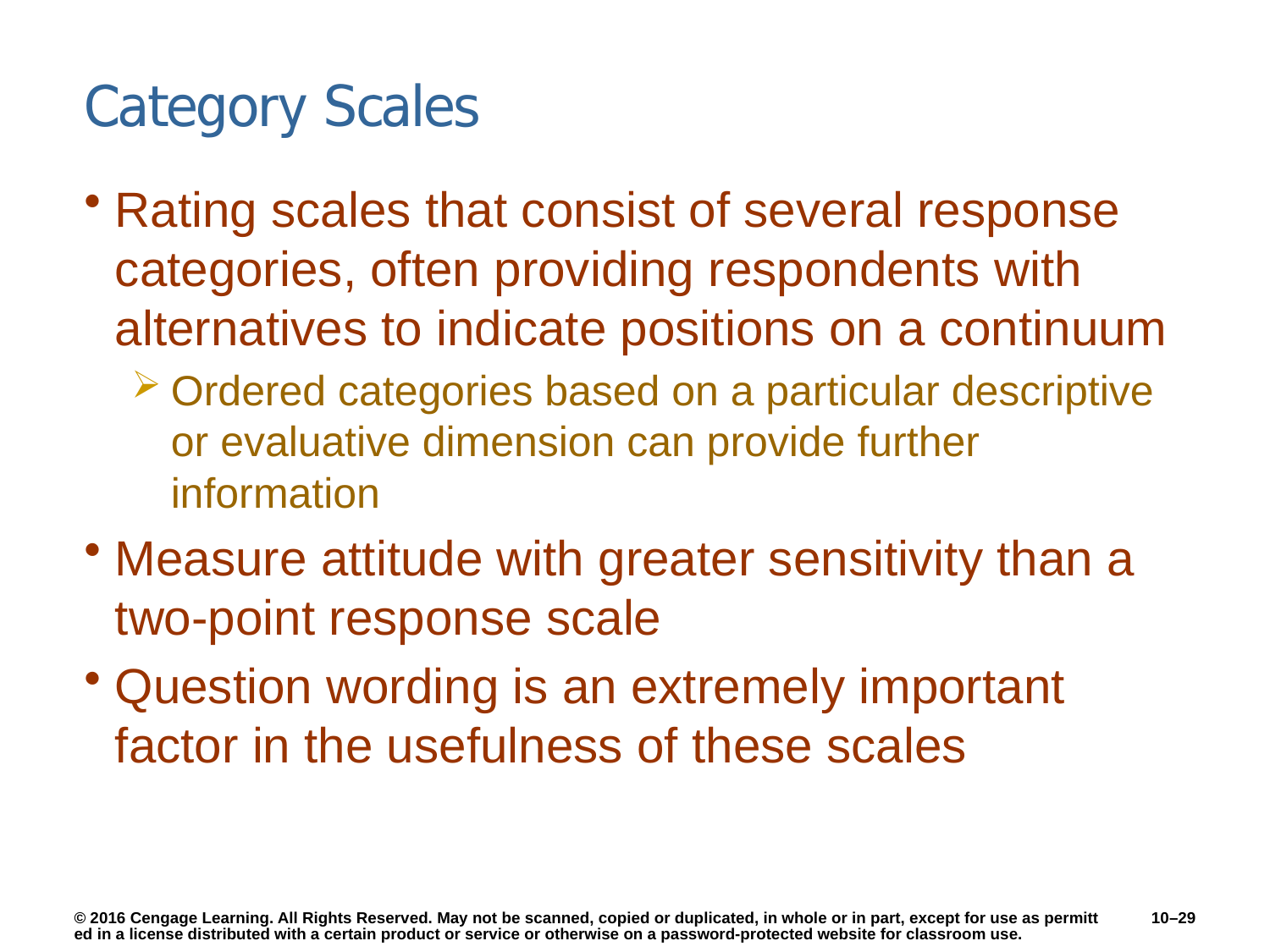

# Category Scales
Rating scales that consist of several response categories, often providing respondents with alternatives to indicate positions on a continuum
Ordered categories based on a particular descriptive or evaluative dimension can provide further information
Measure attitude with greater sensitivity than a two-point response scale
Question wording is an extremely important factor in the usefulness of these scales

10–29
© 2016 Cengage Learning. All Rights Reserved. May not be scanned, copied or duplicated, in whole or in part, except for use as permitted in a license distributed with a certain product or service or otherwise on a password-protected website for classroom use.